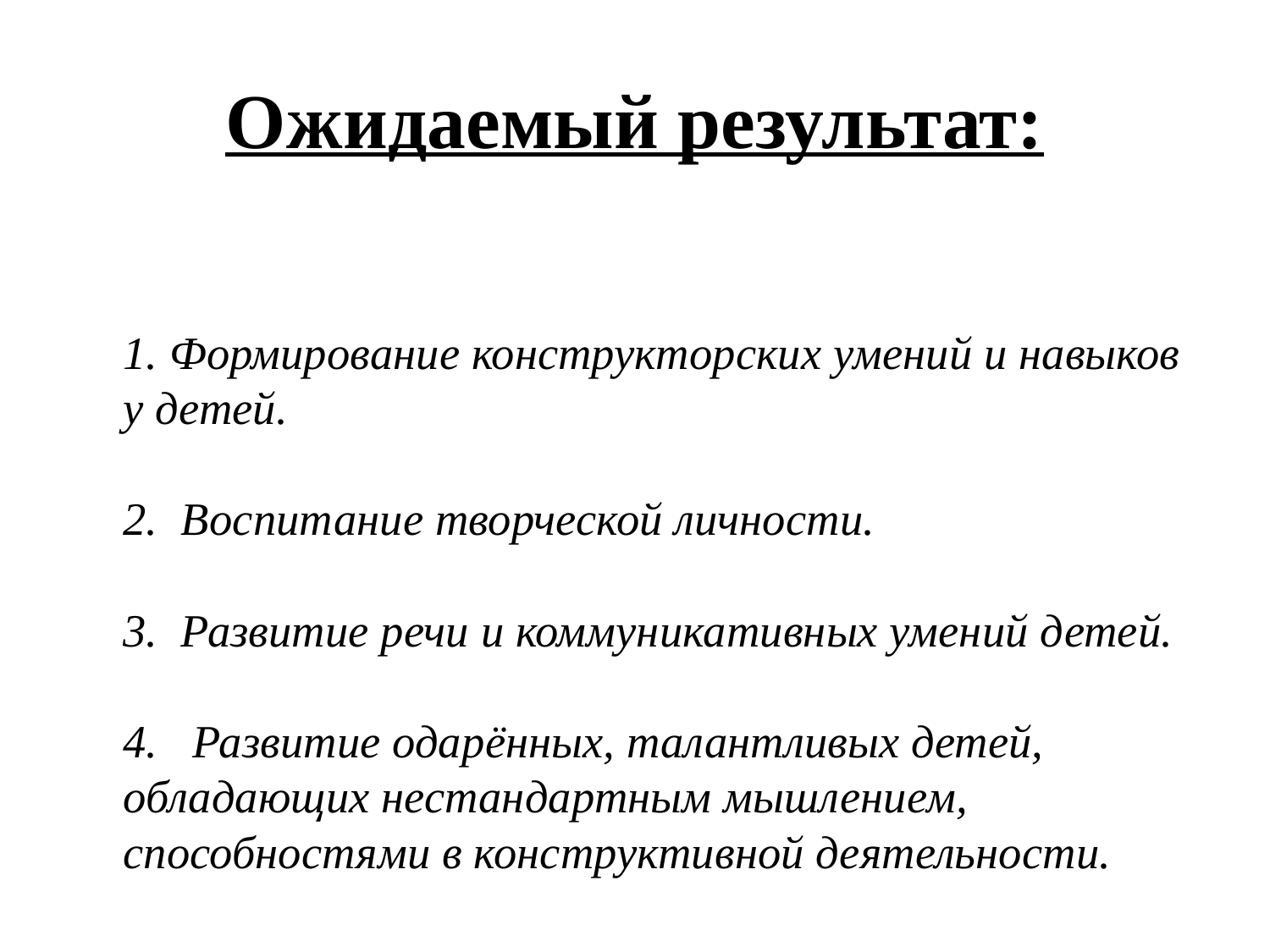

# Ожидаемый результат:

1. Формирование конструкторских умений и навыков у детей.
2.  Воспитание творческой личности.
3.  Развитие речи и коммуникативных умений детей.
4.   Развитие одарённых, талантливых детей, обладающих нестандартным мышлением, способностями в конструктивной деятельности.